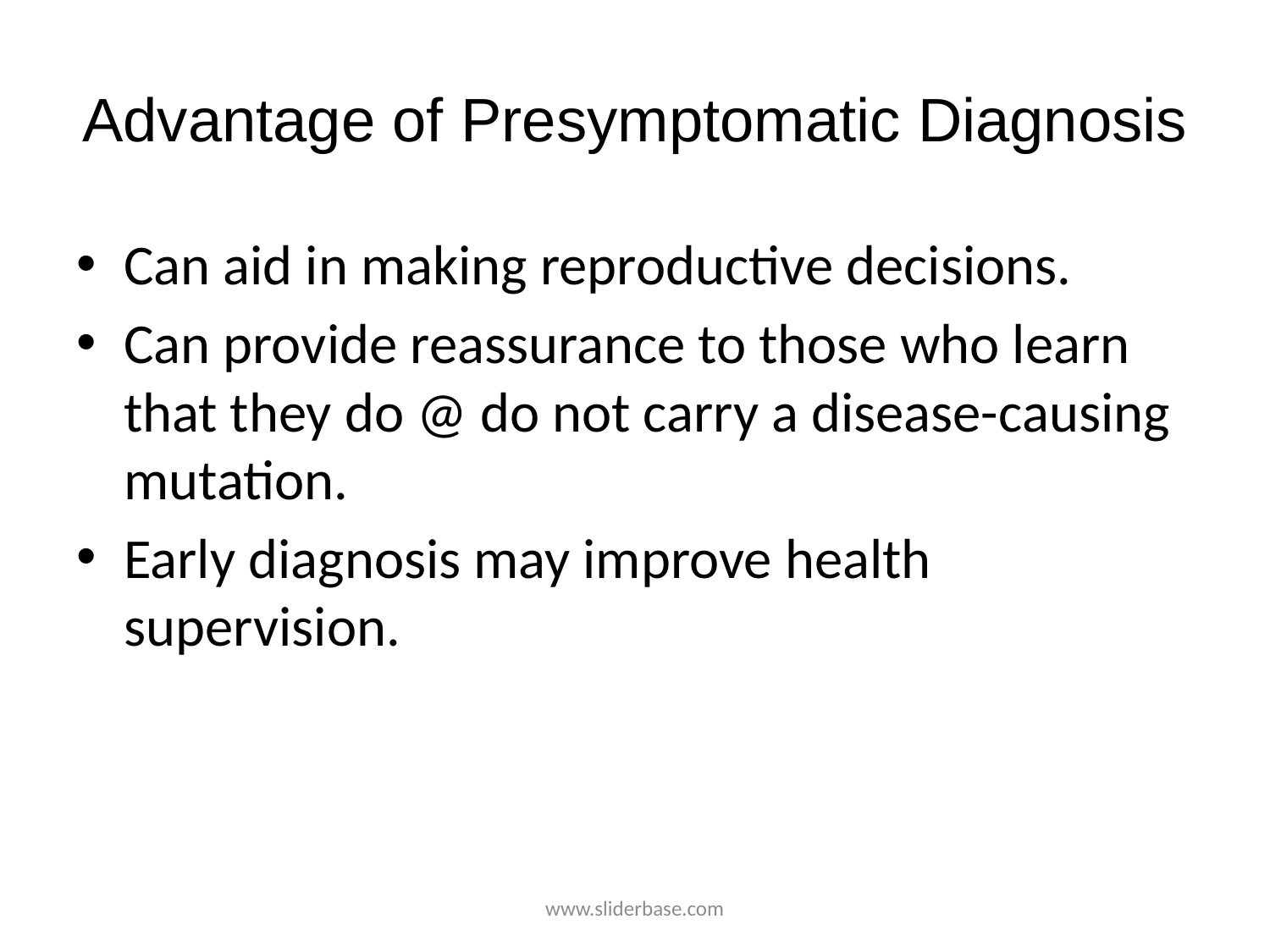

# Advantage of Presymptomatic Diagnosis
Can aid in making reproductive decisions.
Can provide reassurance to those who learn that they do @ do not carry a disease-causing mutation.
Early diagnosis may improve health supervision.
www.sliderbase.com